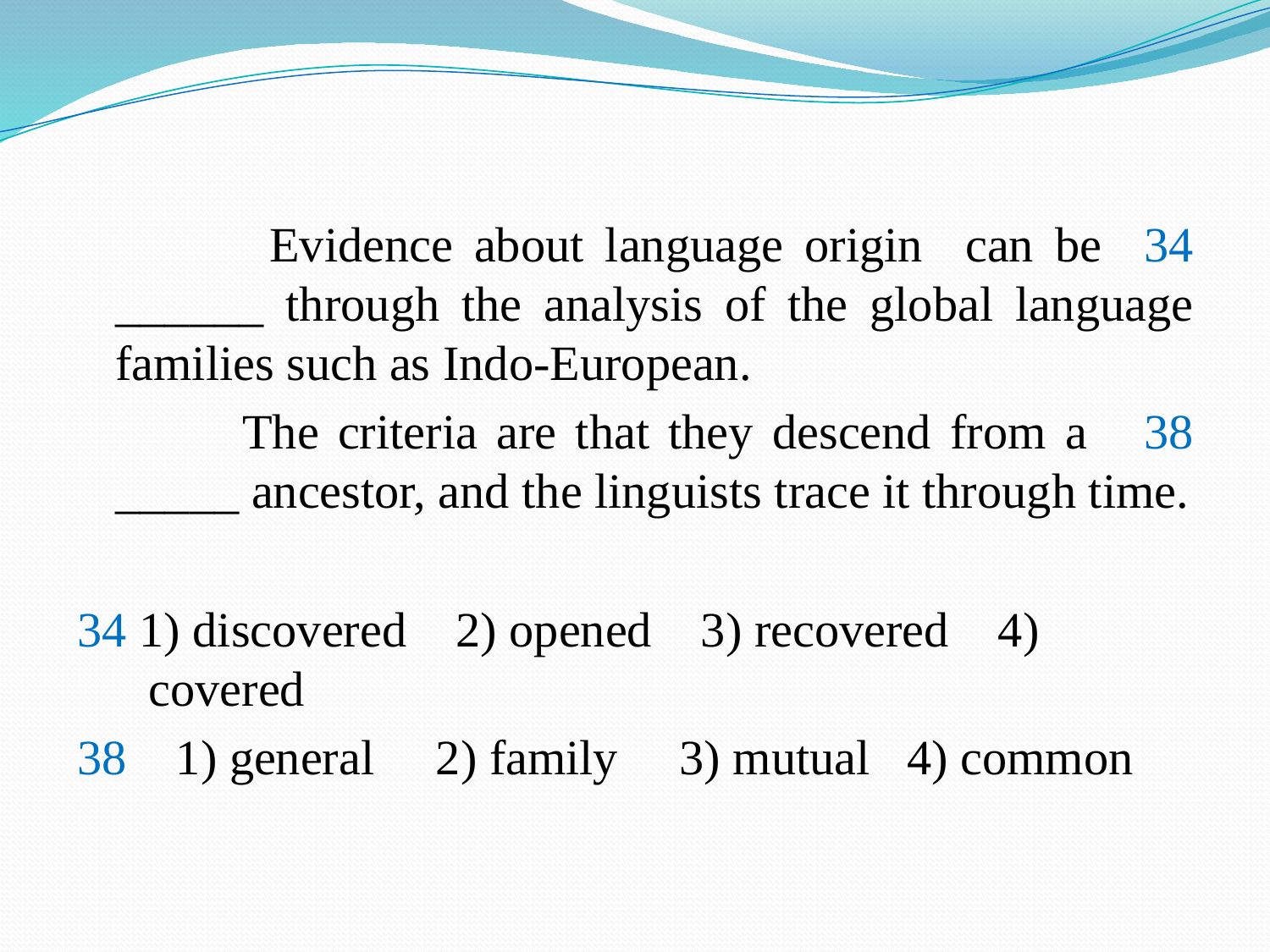

#
   		Evidence about language origin  can be  34 ______ through the analysis of the global language families such as Indo-European.
		The criteria are that they descend from a   38 _____ ancestor, and the linguists trace it through time.

34 1) discovered    2) opened    3) recovered    4) covered
38    1) general     2) family     3) mutual   4) common